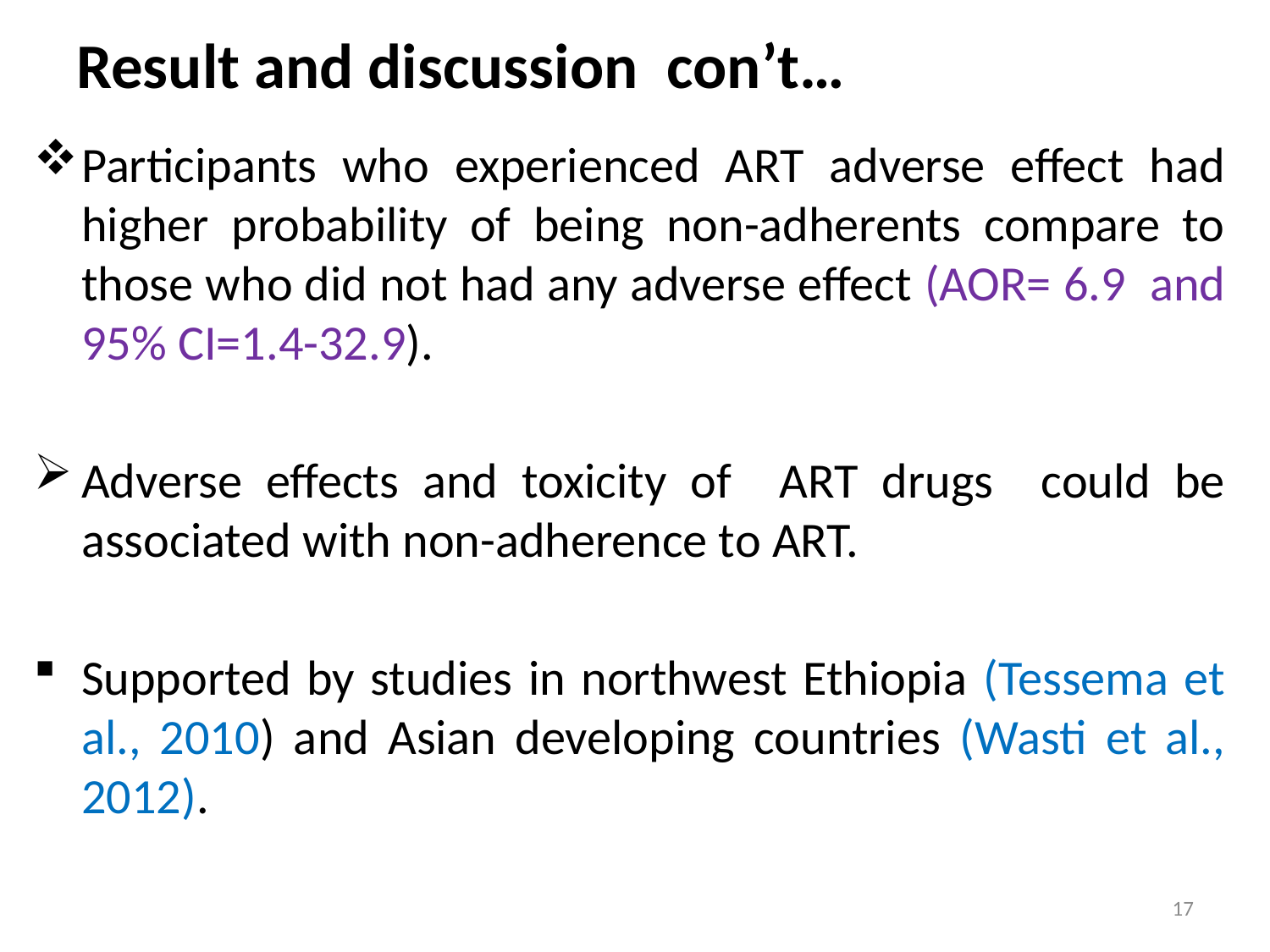

# Result and discussion  con’t…
Participants who experienced ART adverse effect had higher probability of being non-adherents compare to those who did not had any adverse effect (AOR= 6.9  and 95% CI=1.4-32.9).

Adverse effects and toxicity of  ART drugs  could be associated with non-adherence to ART.

Supported by studies in northwest Ethiopia (Tessema et al., 2010) and Asian developing countries (Wasti et al., 2012).

17